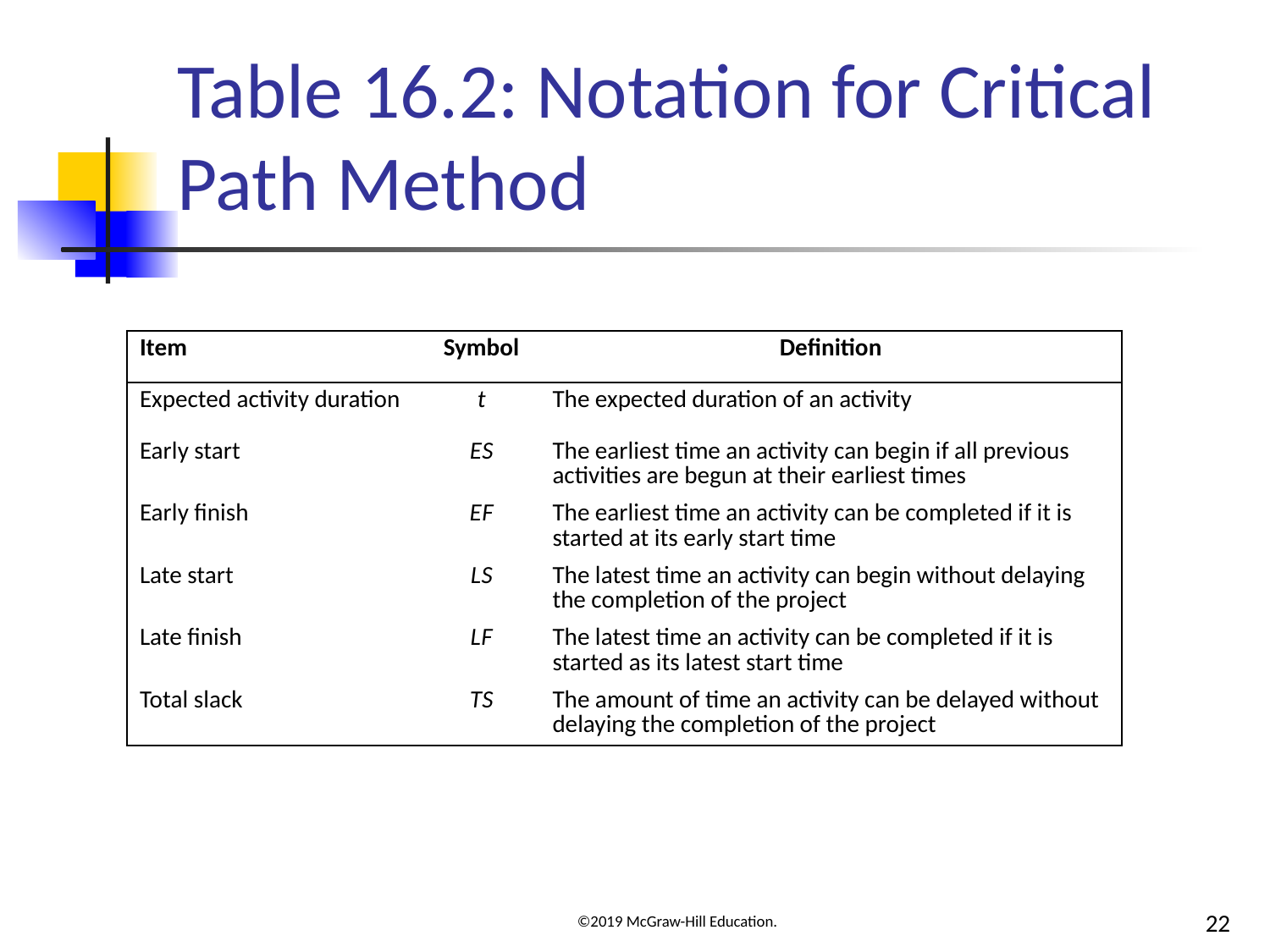

# Table 16.2: Notation for Critical Path Method
| Item | Symbol | Definition |
| --- | --- | --- |
| Expected activity duration | t | The expected duration of an activity |
| Early start | E S | The earliest time an activity can begin if all previous activities are begun at their earliest times |
| Early finish | E F | The earliest time an activity can be completed if it is started at its early start time |
| Late start | L S | The latest time an activity can begin without delaying the completion of the project |
| Late finish | L F | The latest time an activity can be completed if it is started as its latest start time |
| Total slack | T S | The amount of time an activity can be delayed without delaying the completion of the project |